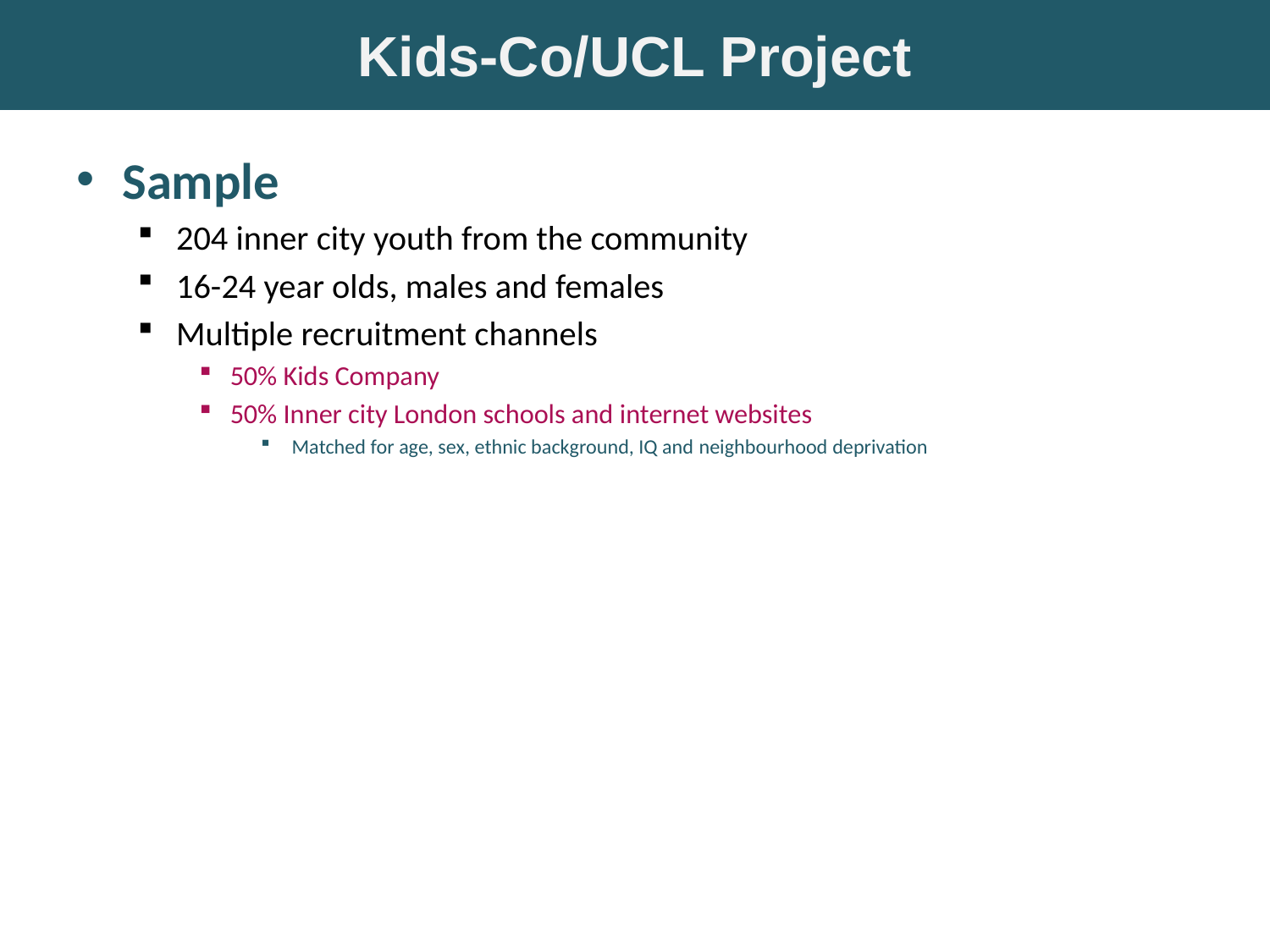

Kids-Co/UCL Project
Sample
204 inner city youth from the community
16-24 year olds, males and females
Multiple recruitment channels
50% Kids Company
50% Inner city London schools and internet websites
Matched for age, sex, ethnic background, IQ and neighbourhood deprivation

Measures
Developmental adversity (self-report)
Childhood maltreatment
Current exposure to community violence

Mental health functioning (multi-rater reports)
Internalizing difficulties (anxiety, depression)
Externalizing difficulties (conduct problems, ASB)
Trauma symptoms (anger, PTSD, dissociation)